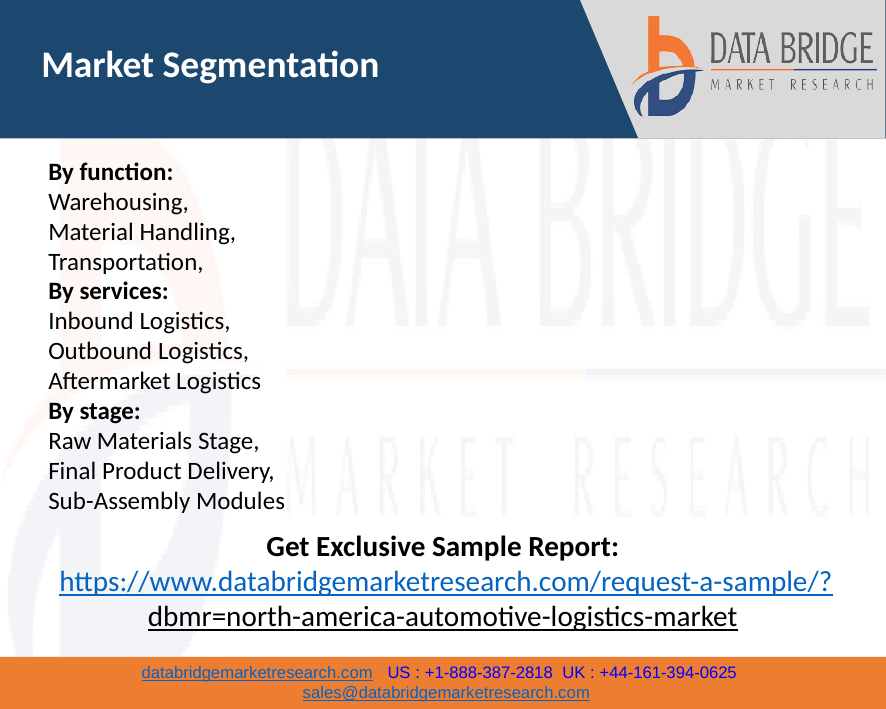

Market Segmentation
By function:
Warehousing,
Material Handling,
Transportation,
By services:
Inbound Logistics,
Outbound Logistics,
Aftermarket Logistics
By stage:
Raw Materials Stage,
Final Product Delivery,
Sub-Assembly Modules
Get Exclusive Sample Report:
https://www.databridgemarketresearch.com/request-a-sample/?dbmr=north-america-automotive-logistics-market
5